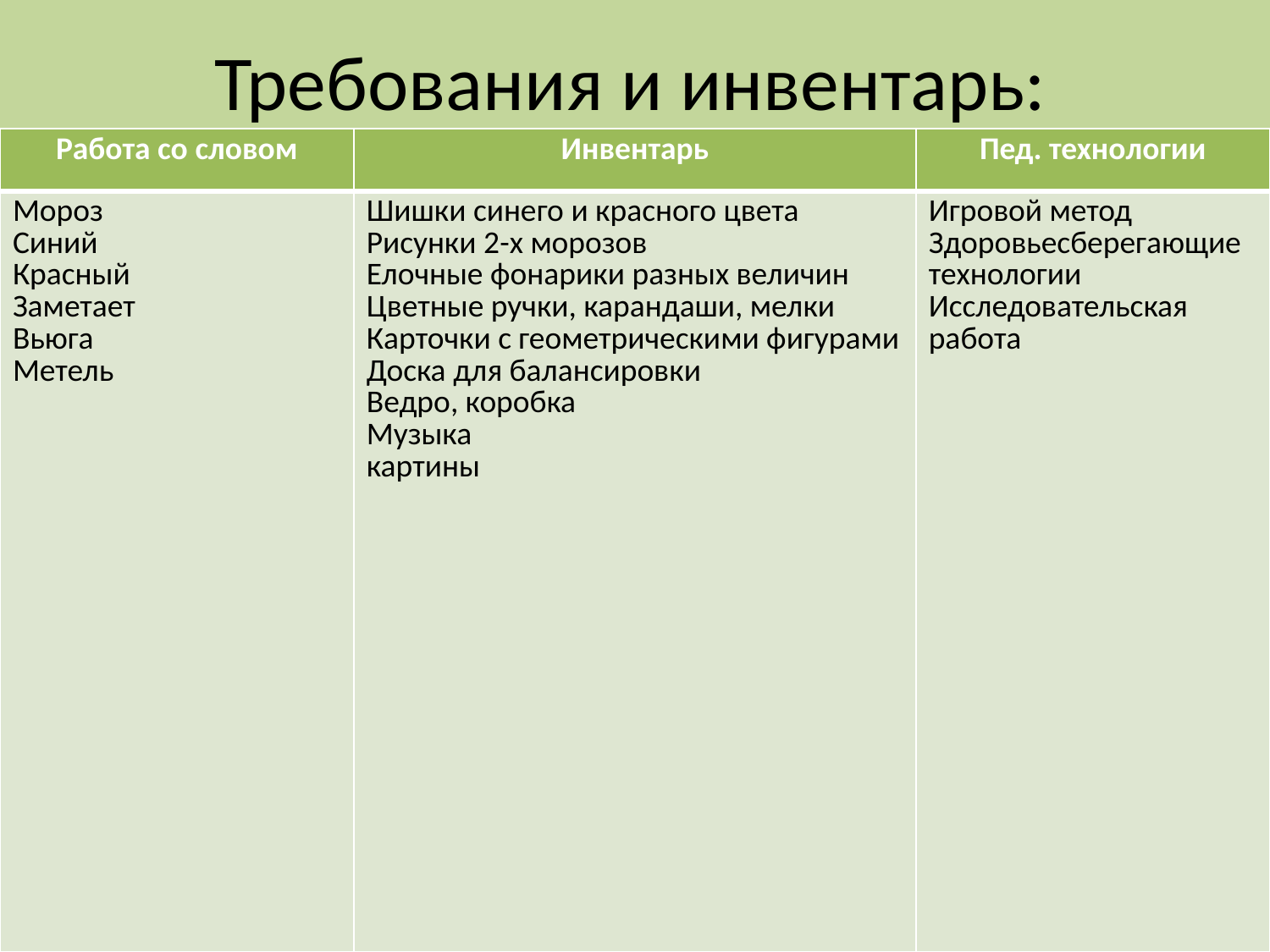

# Требования и инвентарь:
| Работа со словом | Инвентарь | Пед. технологии |
| --- | --- | --- |
| Мороз Синий Красный Заметает Вьюга Метель | Шишки синего и красного цвета Рисунки 2-х морозов Елочные фонарики разных величин Цветные ручки, карандаши, мелки Карточки с геометрическими фигурами Доска для балансировки Ведро, коробка Музыка картины | Игровой метод Здоровьесберегающие технологии Исследовательская работа |